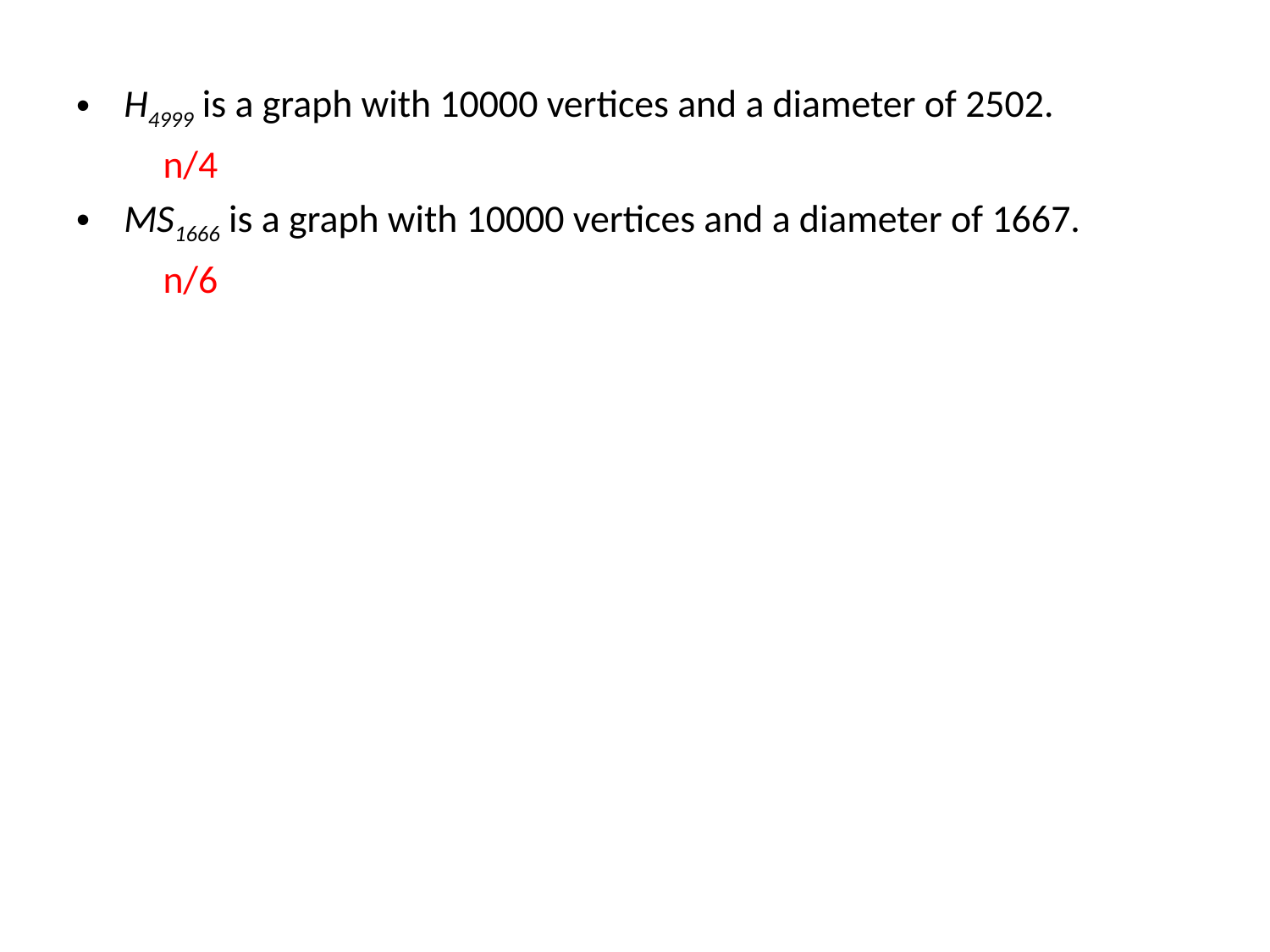

H4999 is a graph with 10000 vertices and a diameter of 2502.
          n/4
MS1666 is a graph with 10000 vertices and a diameter of 1667.
          n/6